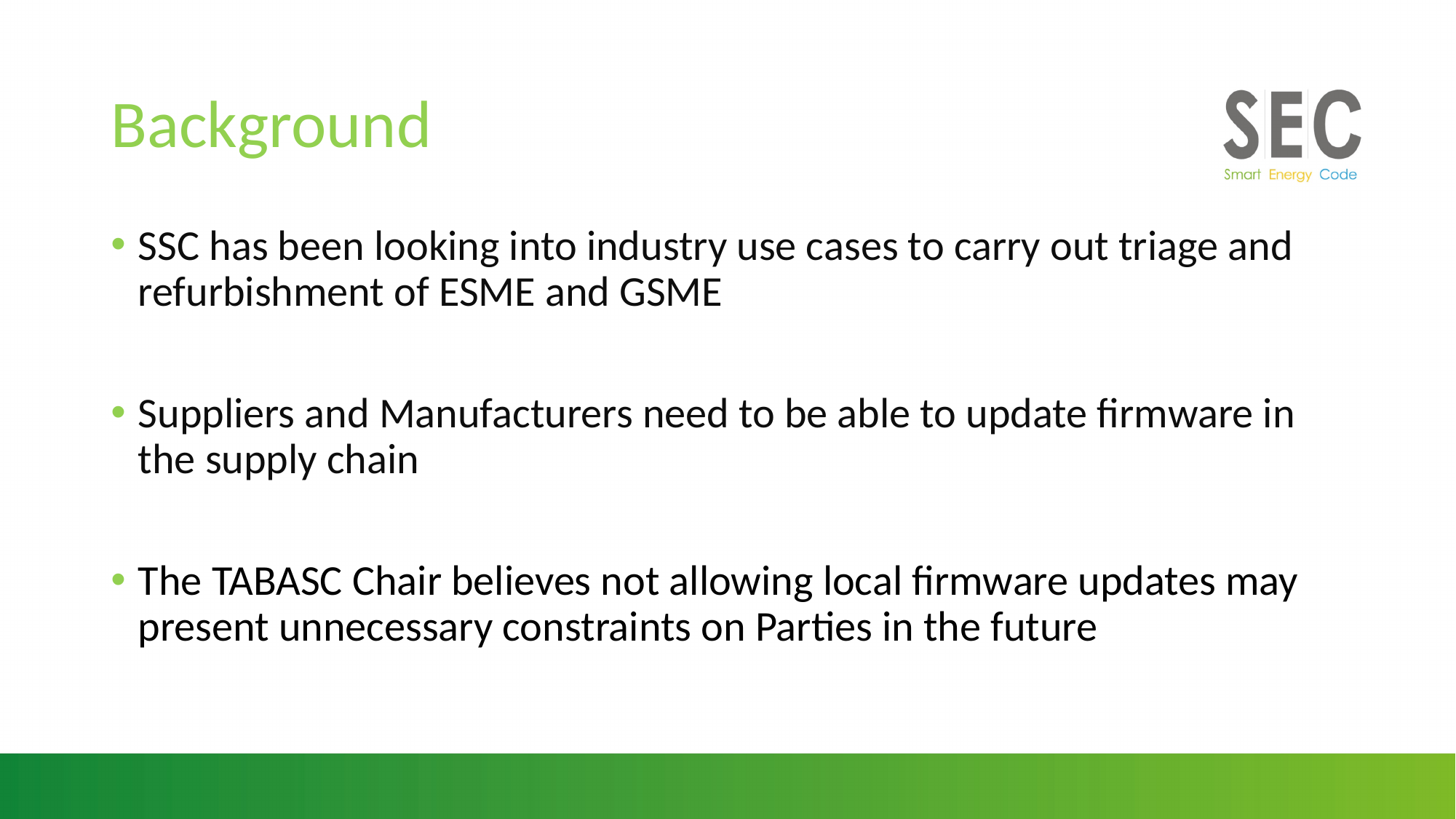

# Background
SSC has been looking into industry use cases to carry out triage and refurbishment of ESME and GSME

Suppliers and Manufacturers need to be able to update firmware in the supply chain

The TABASC Chair believes not allowing local firmware updates may present unnecessary constraints on Parties in the future